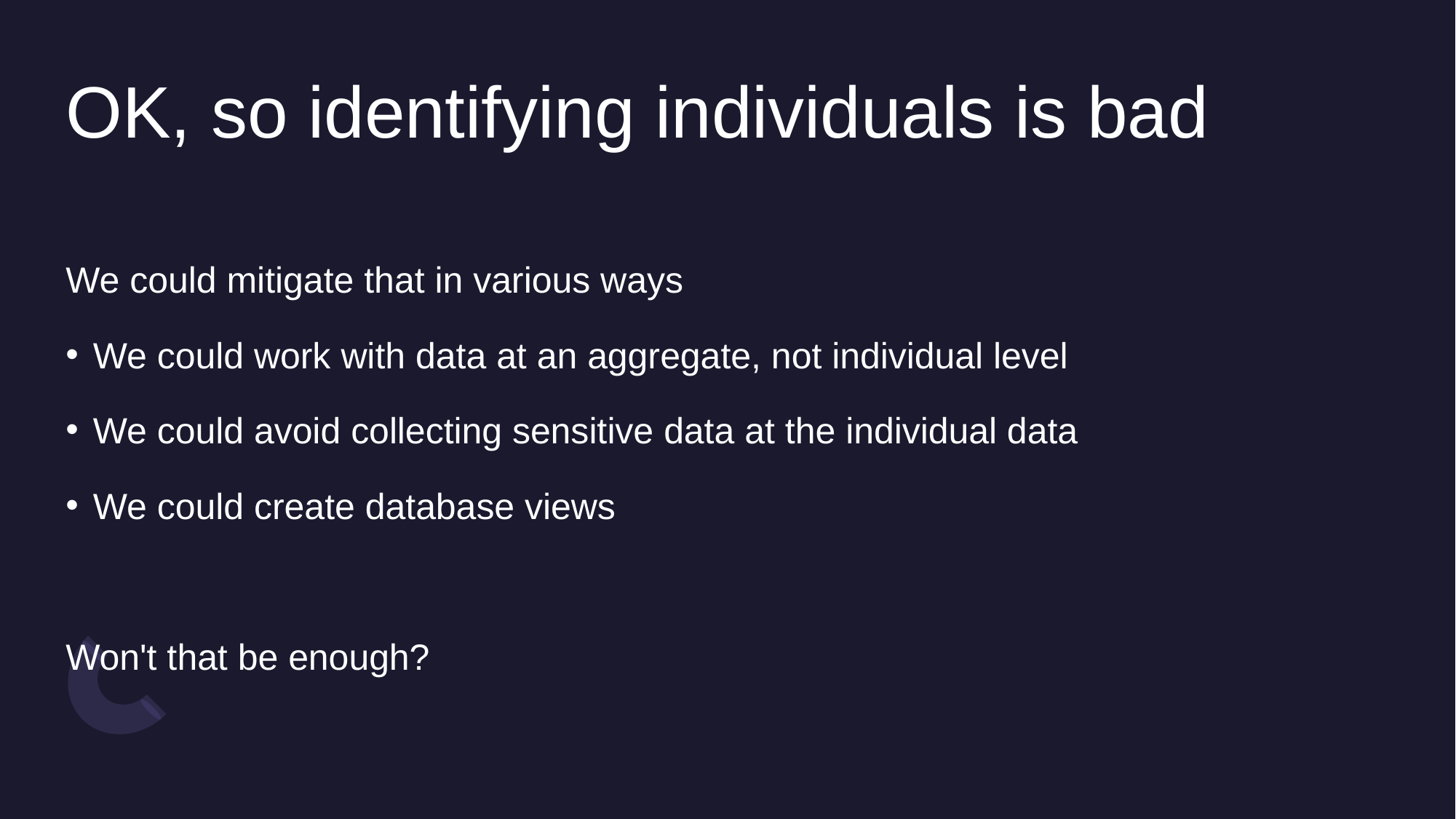

# OK, so identifying individuals is bad
We could mitigate that in various ways
We could work with data at an aggregate, not individual level
We could avoid collecting sensitive data at the individual data
We could create database views

Won't that be enough?